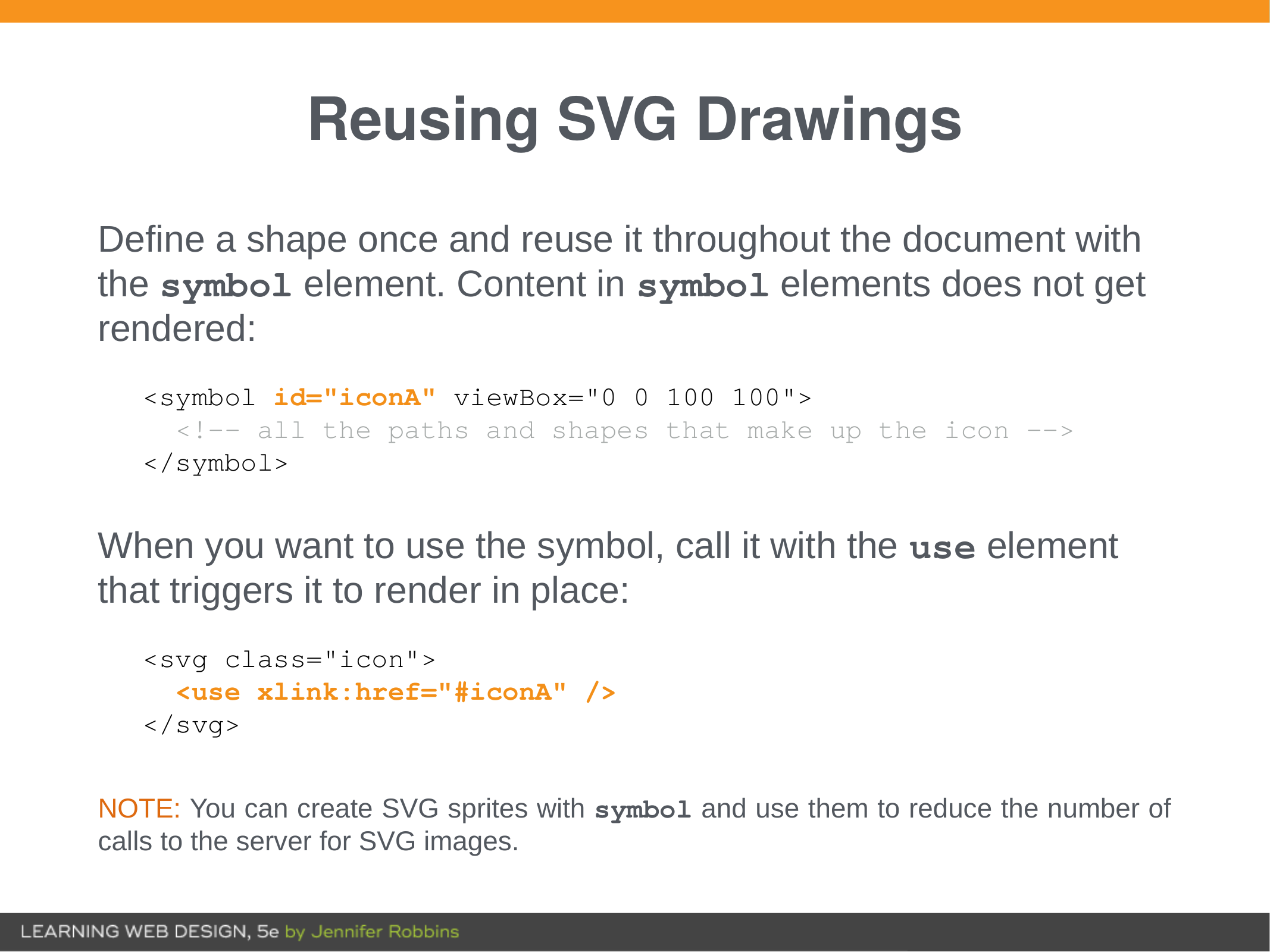

# Reusing SVG Drawings
Define a shape once and reuse it throughout the document with the symbol element. Content in symbol elements does not get rendered:
<symbol id="iconA" viewBox="0 0 100 100">
  <!-- all the paths and shapes that make up the icon -->
</symbol>
When you want to use the symbol, call it with the use element that triggers it to render in place:
<svg class="icon">
  <use xlink:href="#iconA" />
</svg>
NOTE: You can create SVG sprites with symbol and use them to reduce the number of calls to the server for SVG images.